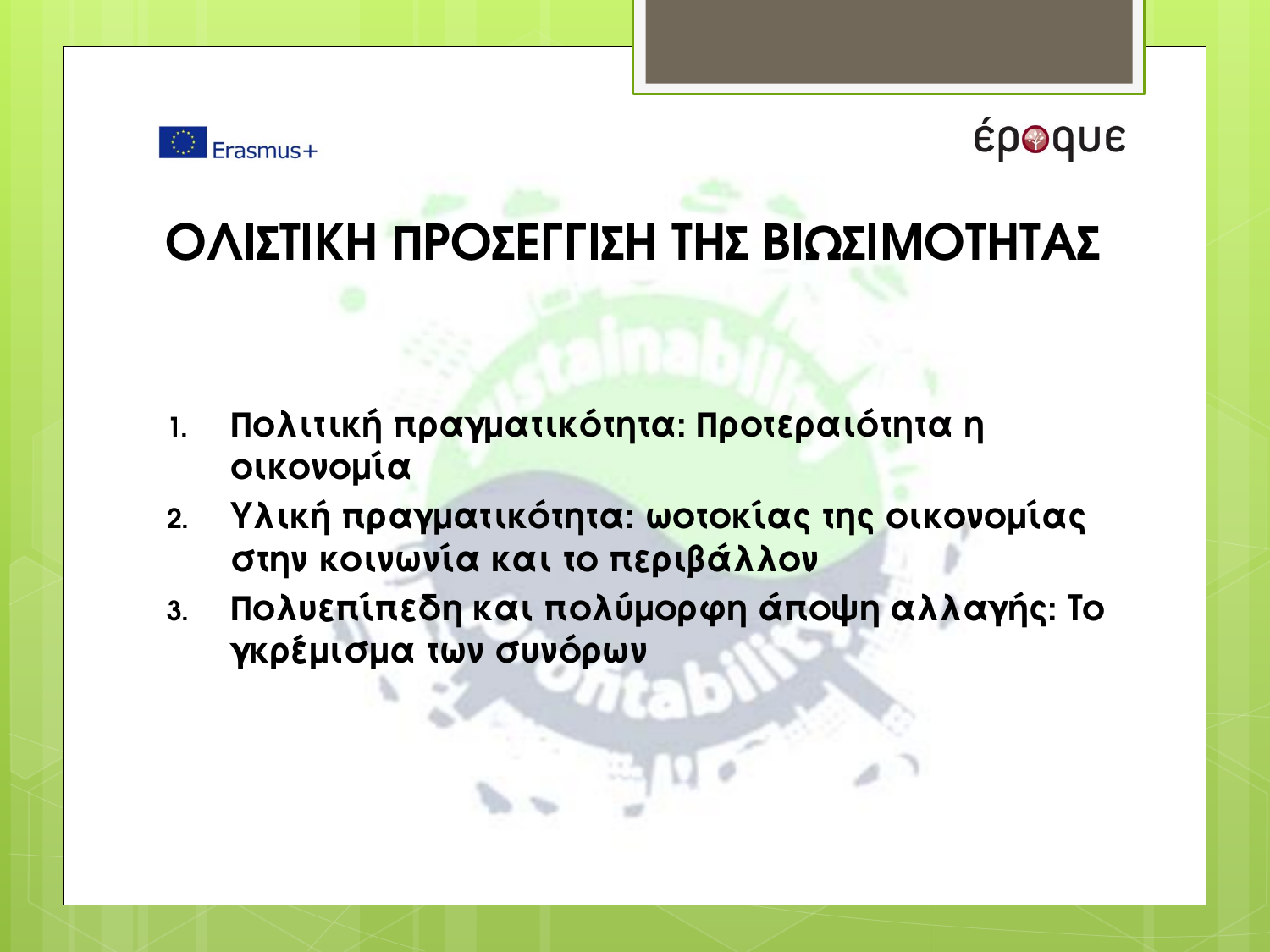

# ΟΛΙΣΤΙΚΗ ΠΡΟΣΕΓΓΙΣΗ ΤΗΣ ΒΙΩΣΙΜΟΤΗΤΑΣ

Πολιτική πραγματικότητα: Προτεραιότητα η οικονομία
Υλική πραγματικότητα: ωοτοκίας της οικονομίας στην κοινωνία και το περιβάλλον
Πολυεπίπεδη και πολύμορφη άποψη αλλαγής: Το γκρέμισμα των συνόρων